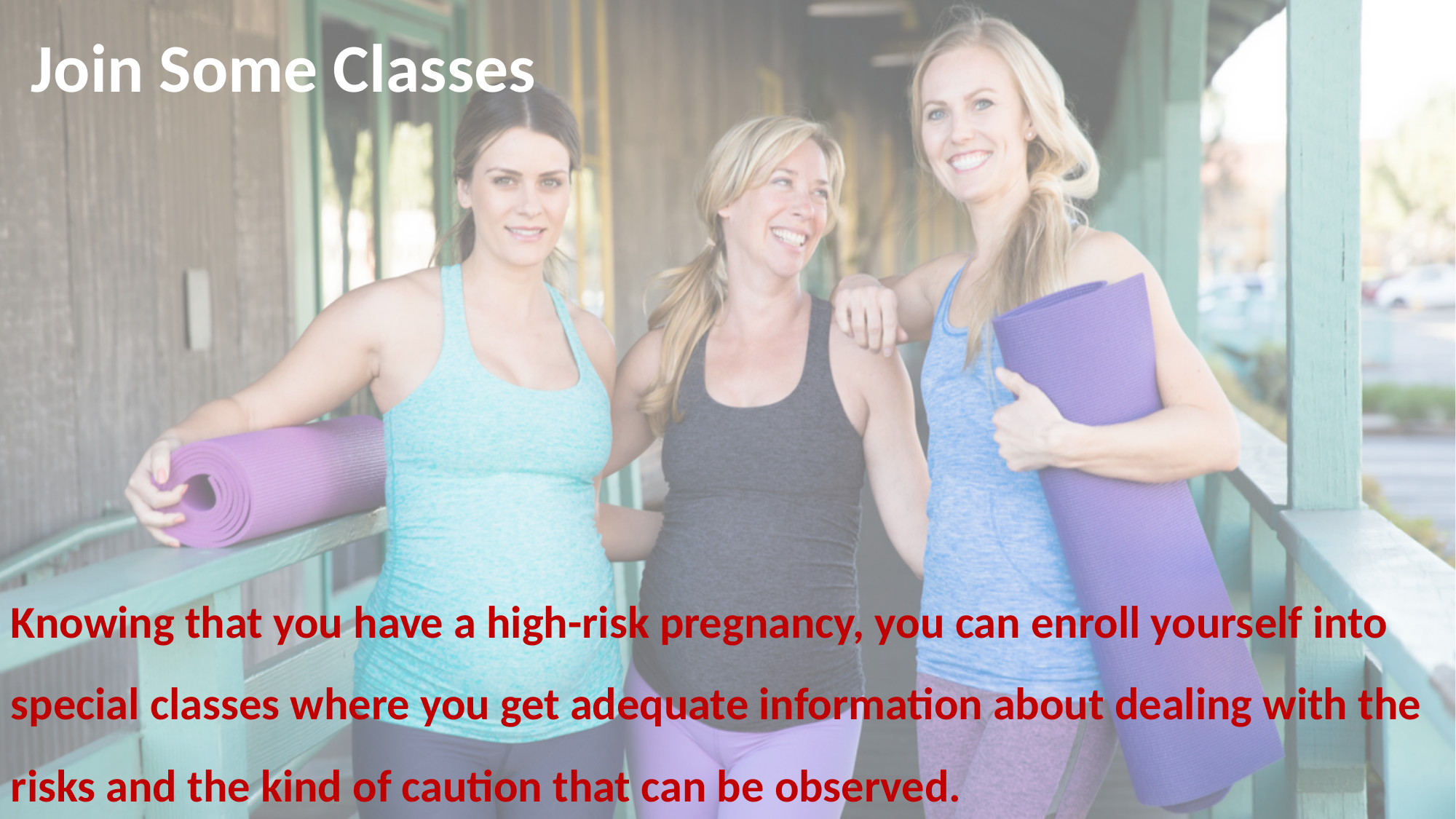

Join Some Classes
Knowing that you have a high-risk pregnancy, you can enroll yourself into special classes where you get adequate information about dealing with the risks and the kind of caution that can be observed.